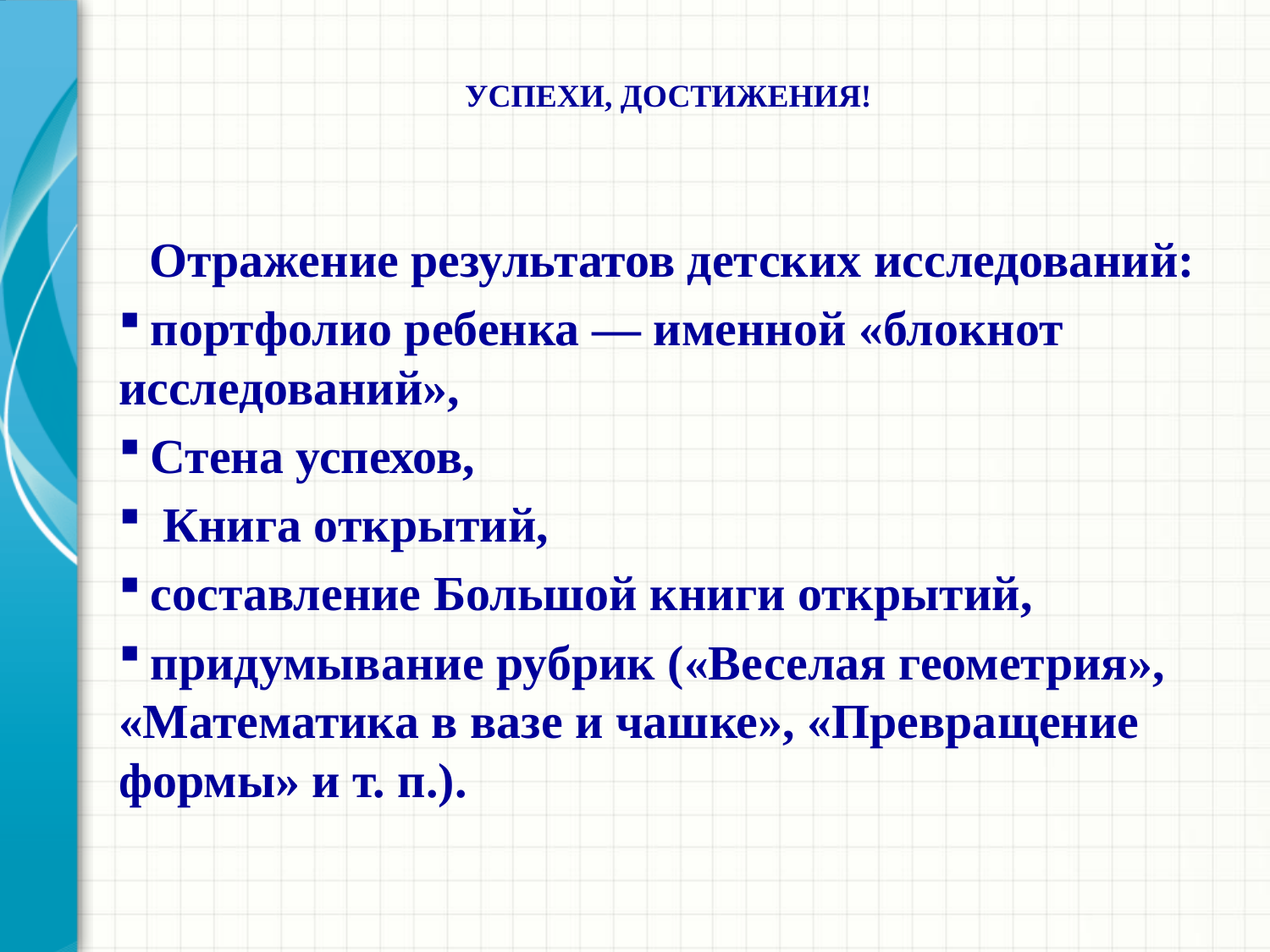

# УСПЕХИ, ДОСТИЖЕНИЯ!
 Отражение результатов детских исследований:
 портфолио ребенка — именной «блокнот исследований»,
 Стена успехов,
  Книга открытий,
 составление Большой книги открытий,
 придумывание рубрик («Веселая геометрия», «Математика в вазе и чашке», «Превращение формы» и т. п.).